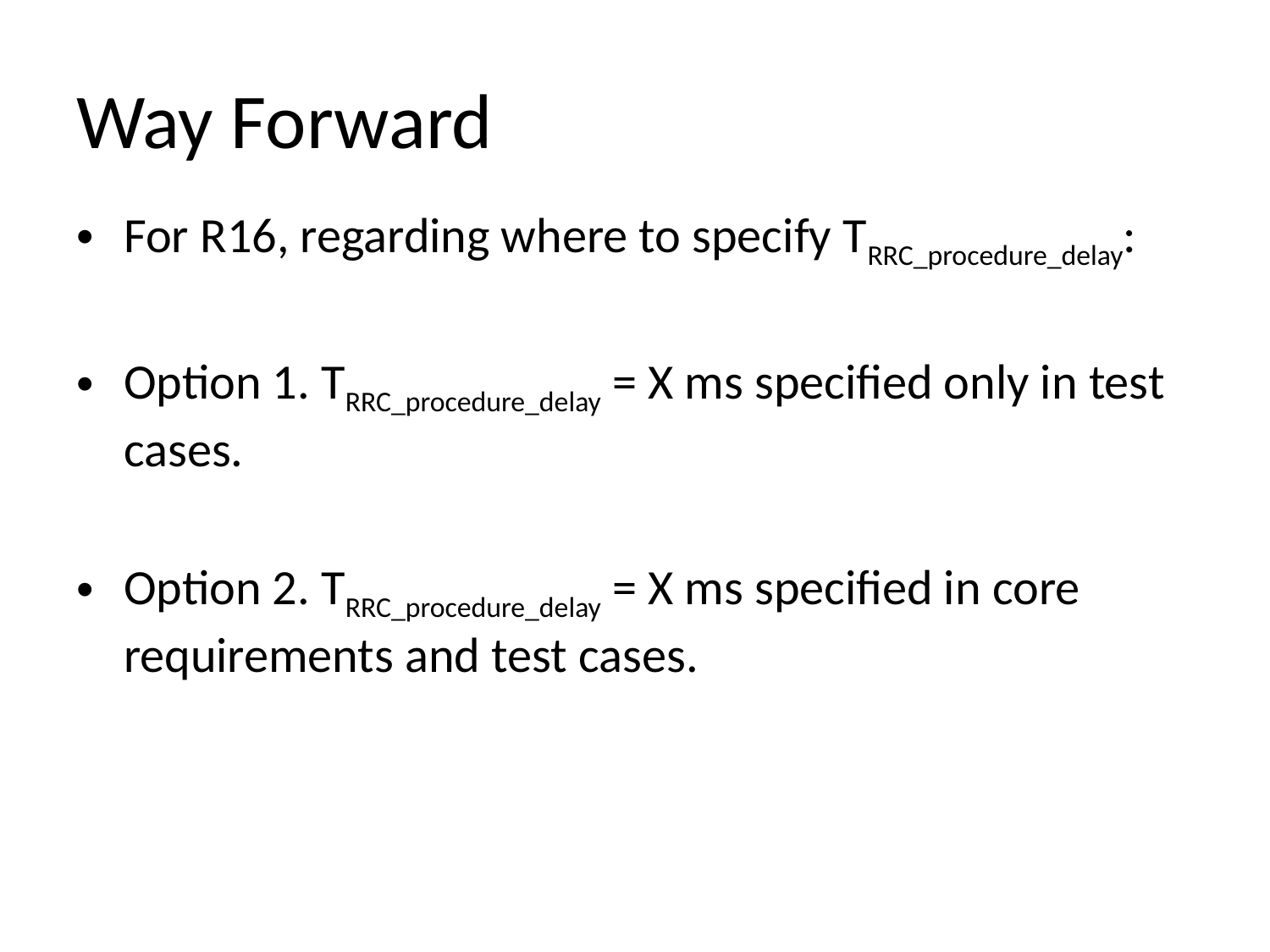

# Way Forward
For R16, regarding where to specify TRRC_procedure_delay:

Option 1. TRRC_procedure_delay = X ms specified only in test cases.

Option 2. TRRC_procedure_delay = X ms specified in core requirements and test cases.